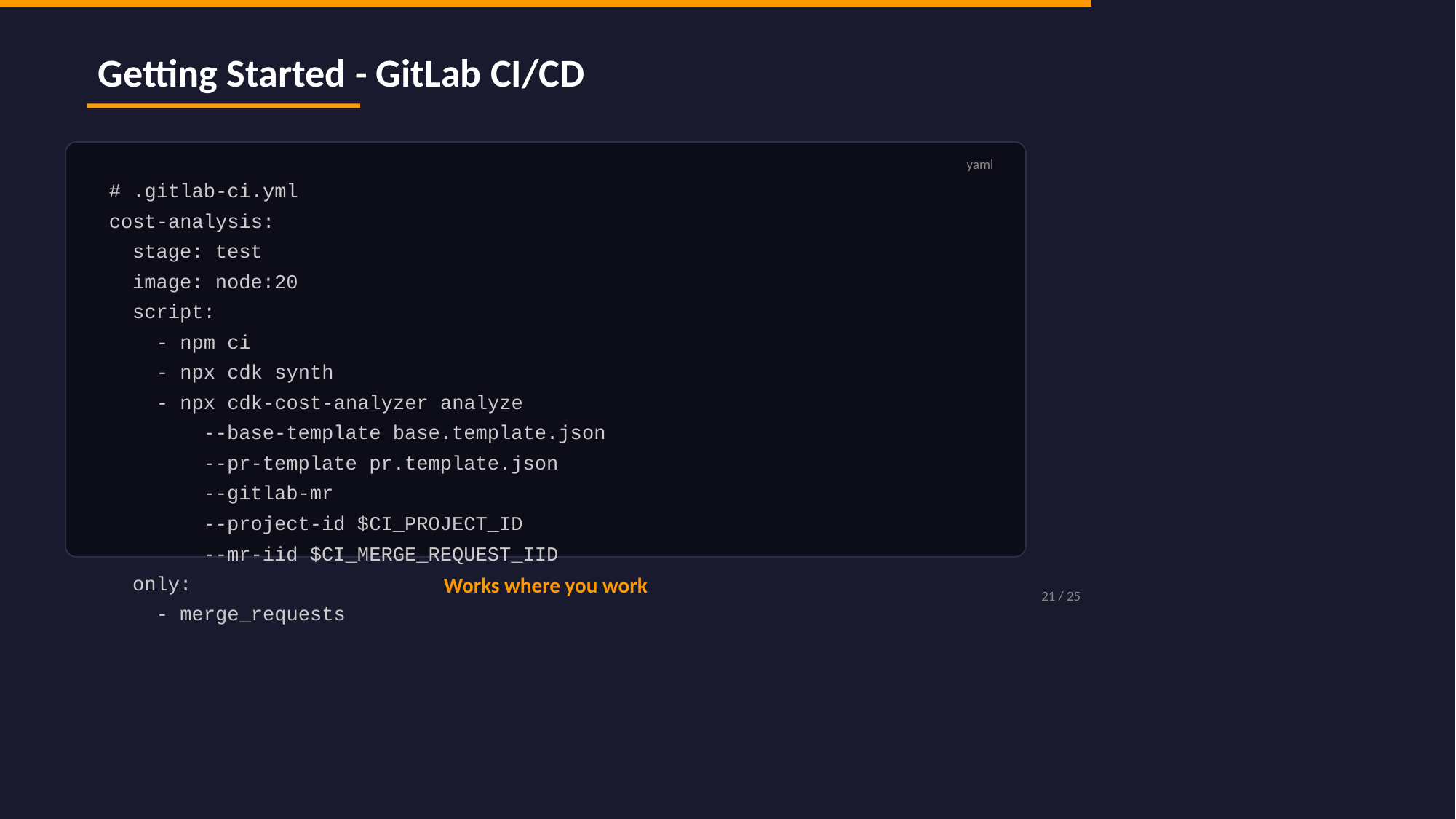

Getting Started - GitLab CI/CD

yaml
# .gitlab-ci.yml
cost-analysis:
  stage: test
  image: node:20
  script:
    - npm ci
    - npx cdk synth
    - npx cdk-cost-analyzer analyze
        --base-template base.template.json
        --pr-template pr.template.json
        --gitlab-mr
        --project-id $CI_PROJECT_ID
        --mr-iid $CI_MERGE_REQUEST_IID
  only:
    - merge_requests
Works where you work
21 / 25